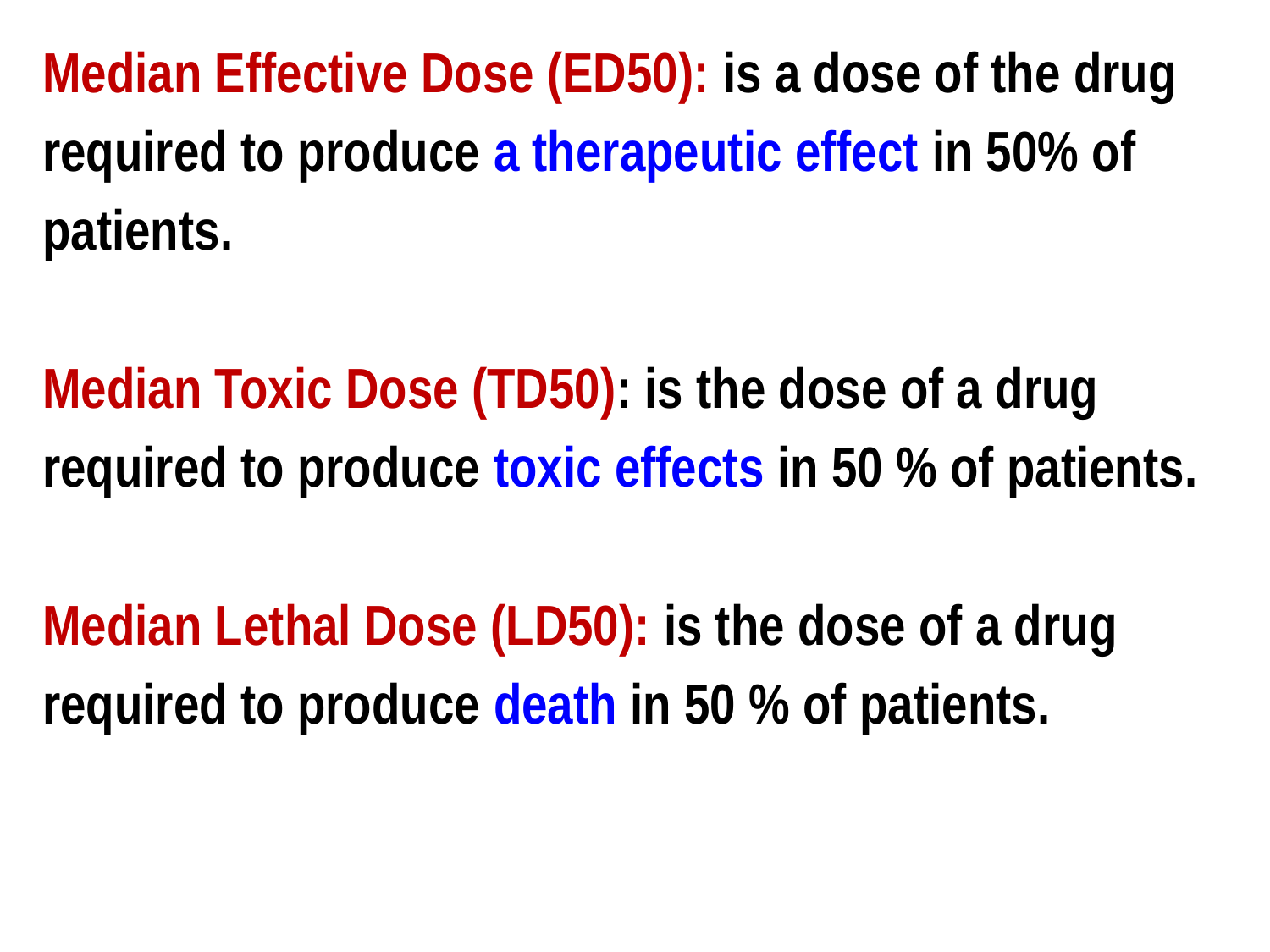

Median Effective Dose (ED50): is a dose of the drug
required to produce a therapeutic effect in 50% of
patients.

Median Toxic Dose (TD50): is the dose of a drug
required to produce toxic effects in 50 % of patients.

Median Lethal Dose (LD50): is the dose of a drug
required to produce death in 50 % of patients.